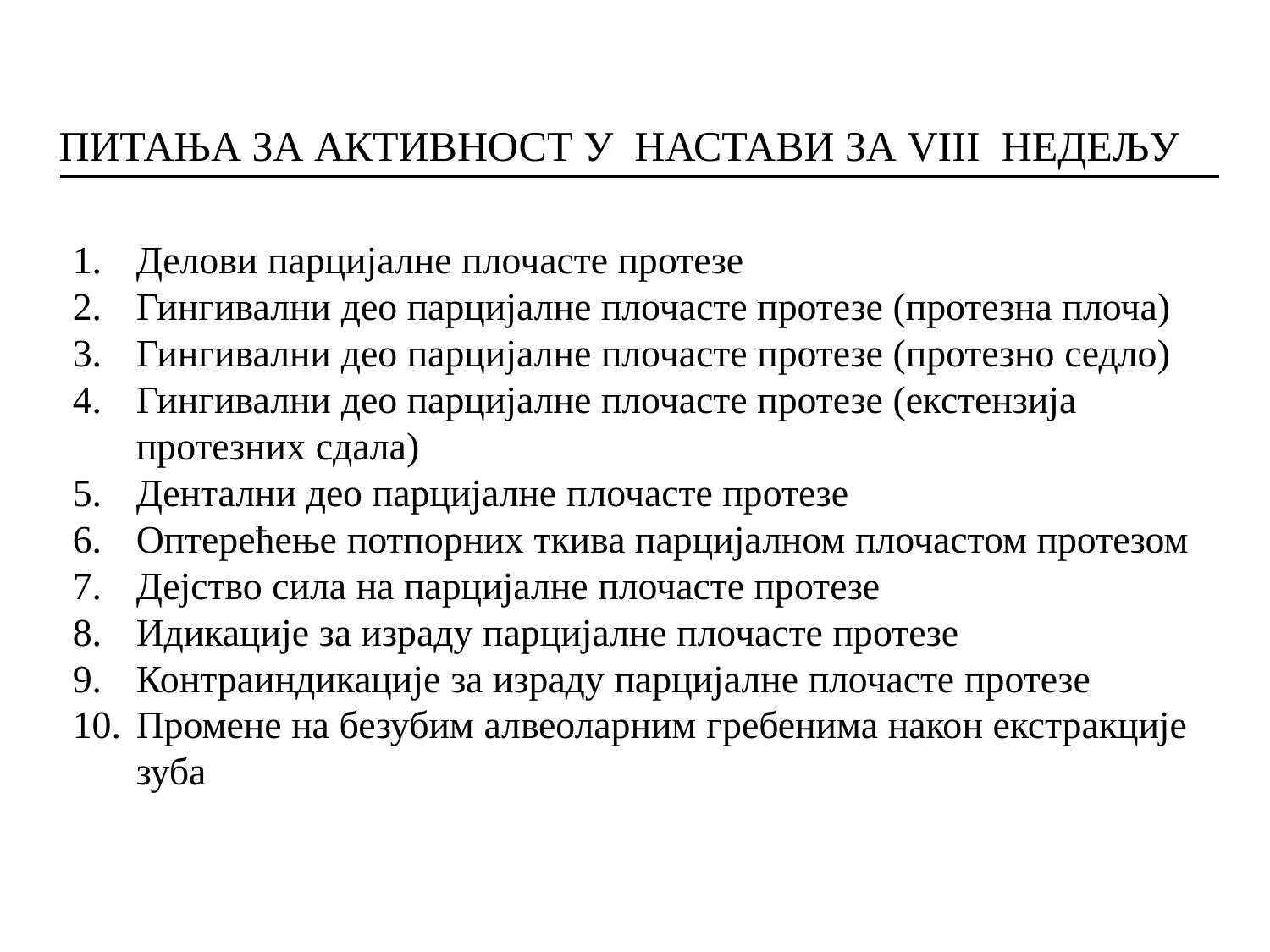

ПИТАЊА ЗА АКТИВНОСТ У  НАСТАВИ ЗА VIII  НЕДЕЉУ
Делови парцијалне плочасте протезе
Гингивални део парцијалне плочасте протезе (протезна плоча)
Гингивални део парцијалне плочасте протезе (протезно седло)
Гингивални део парцијалне плочасте протезе (екстензија протезних сдала)
Дентални део парцијалне плочасте протезе
Оптерећење потпорних ткива парцијалном плочастом протезом
Дејство сила на парцијалне плочасте протезе
Идикације за израду парцијалне плочасте протезе
Контраиндикације за израду парцијалне плочасте протезе
Промене на безубим алвеоларним гребенима након екстракције зуба